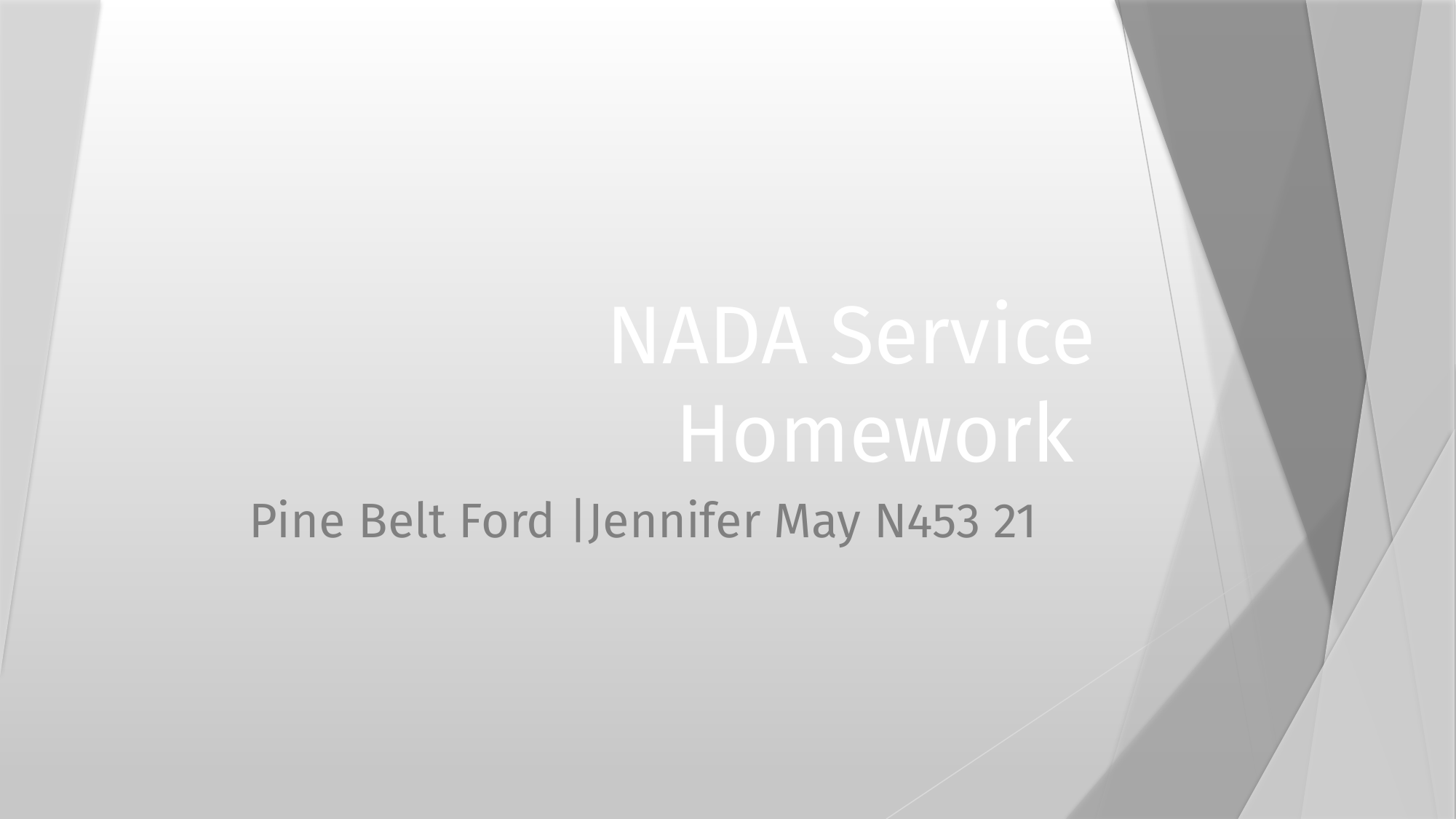

# NADA Service Homework
Pine Belt Ford |Jennifer May N453 21